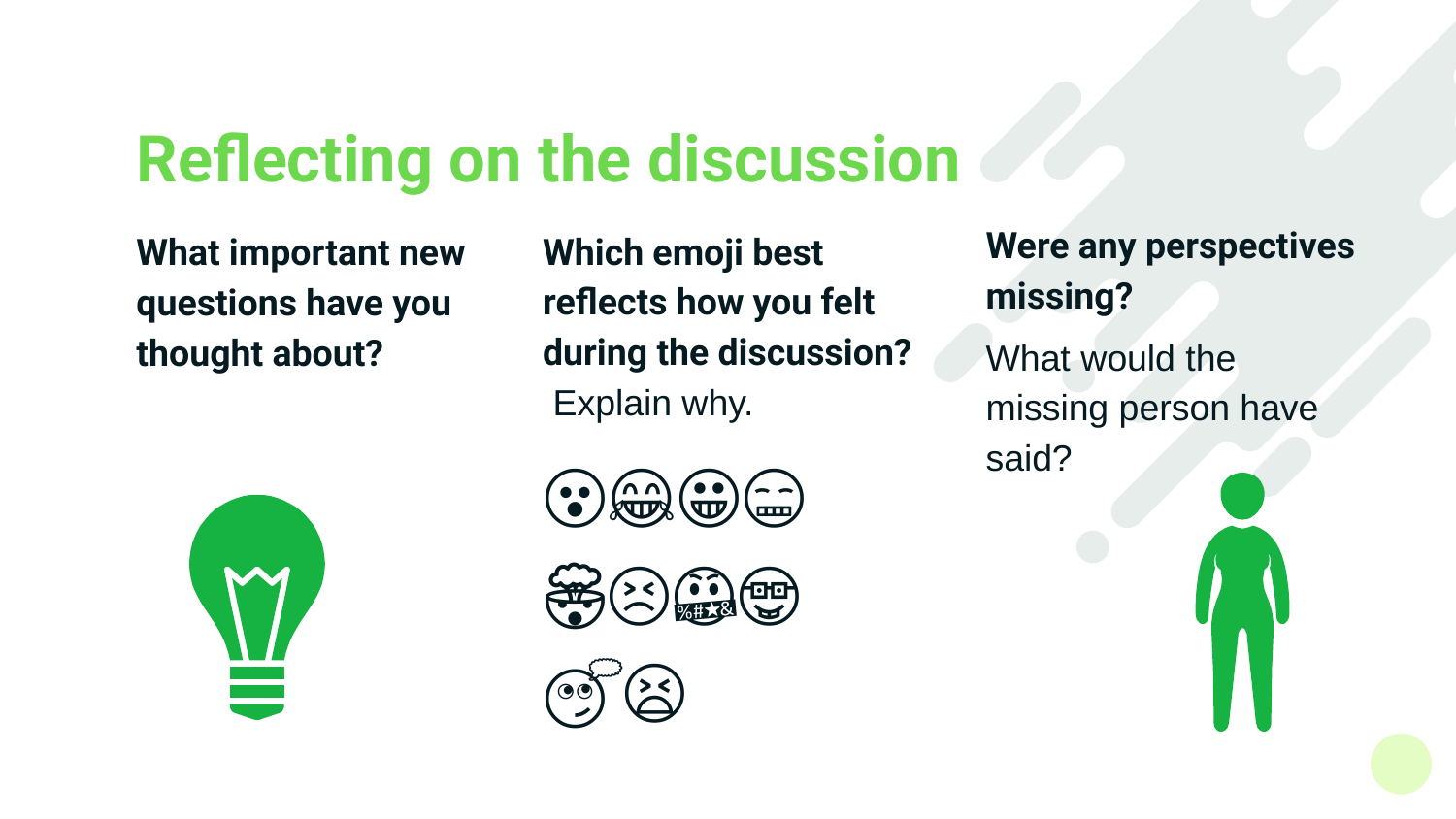

# Reflecting on the discussion
Were any perspectives missing?
What would the missing person have said?
Which emoji best reflects how you felt during the discussion?  Explain why.
😮😂😀😬🤯😣🤬🤓🤔😫

What important new questions have you thought about?